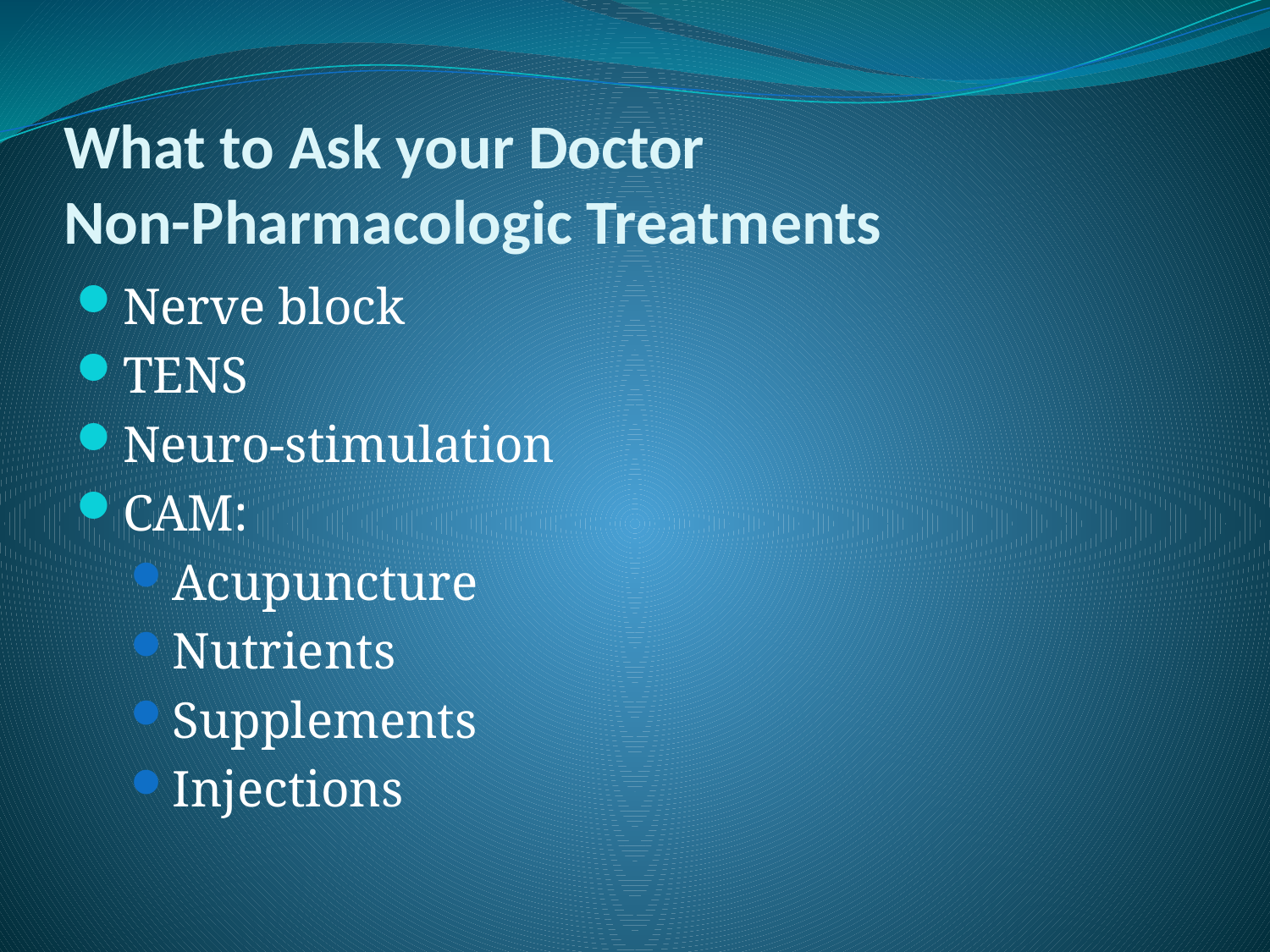

# What to Ask your Doctor Non-Pharmacologic Treatments
Nerve block
TENS
Neuro-stimulation
CAM:
Acupuncture
Nutrients
Supplements
Injections